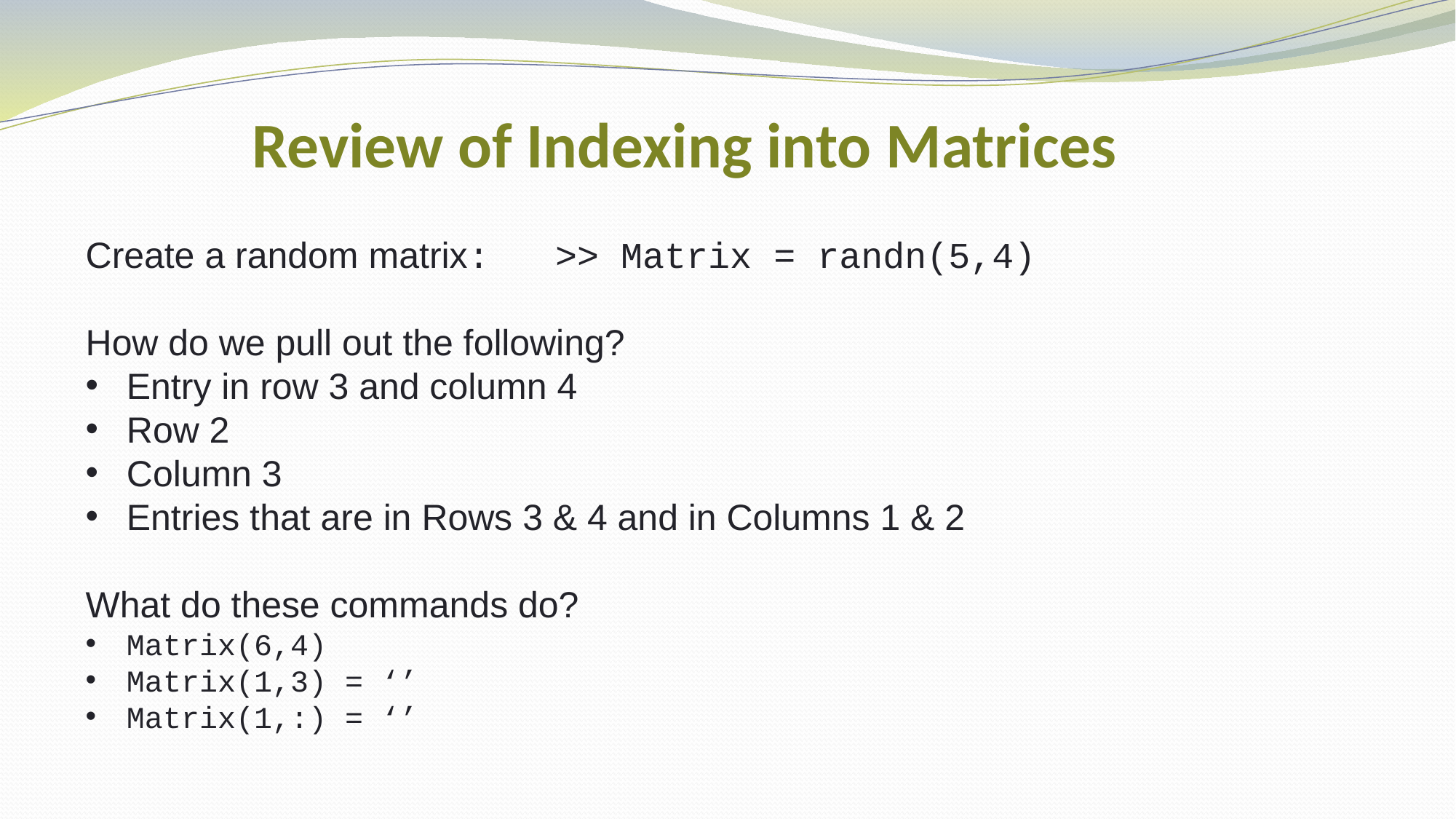

# Review of Indexing into Matrices
Create a random matrix:   >> Matrix = randn(5,4)

How do we pull out the following?
Entry in row 3 and column 4
Row 2
Column 3
Entries that are in Rows 3 & 4 and in Columns 1 & 2

What do these commands do?
Matrix(6,4)
Matrix(1,3) = ‘’
Matrix(1,:) = ‘’